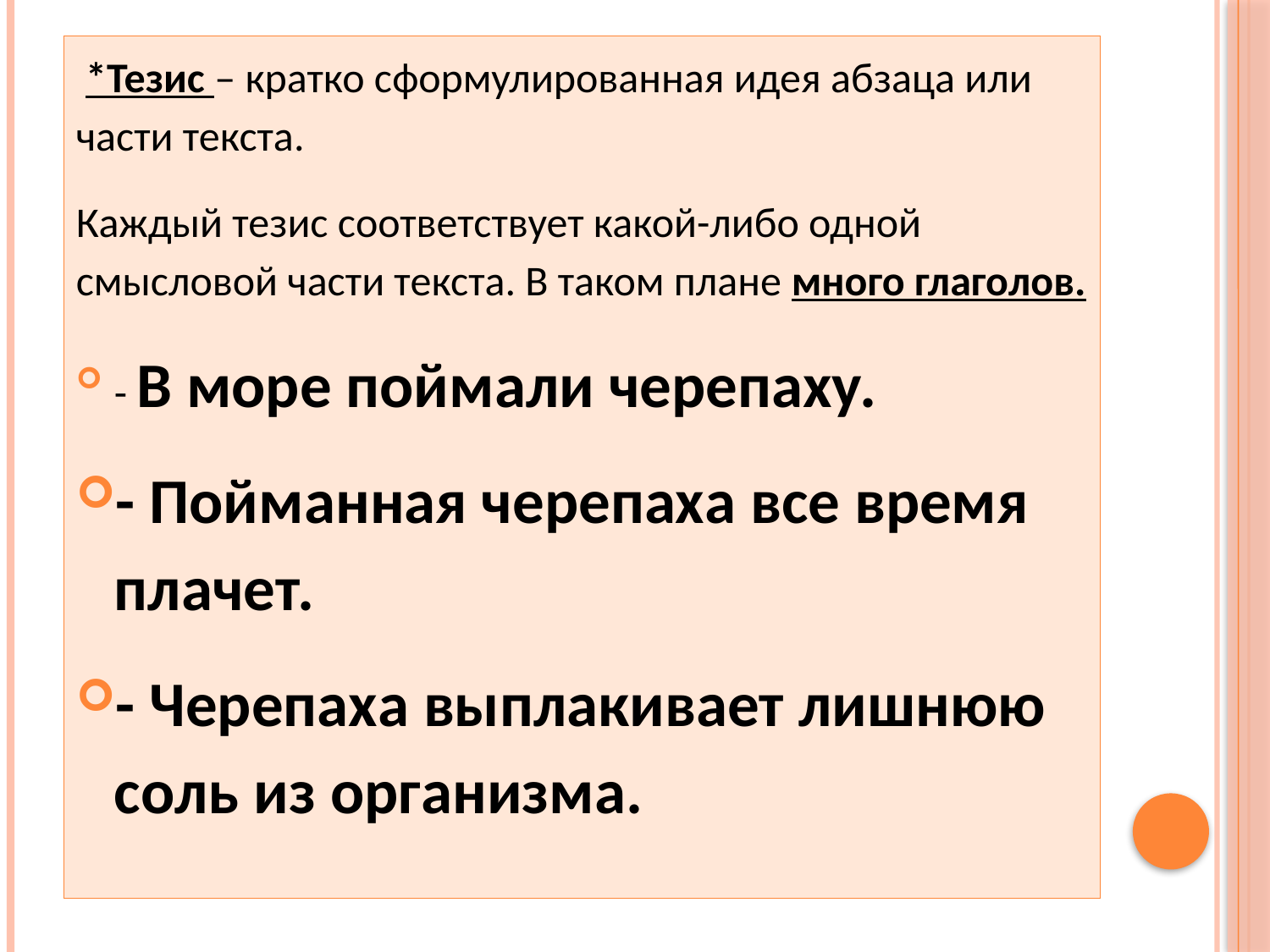

*Тезис – кратко сформулированная идея абзаца или части текста.
Каждый тезис соответствует какой-либо одной смысловой части текста. В таком плане много глаголов.
- В море поймали черепаху.
- Пойманная черепаха все время плачет.
- Черепаха выплакивает лишнюю соль из организма.